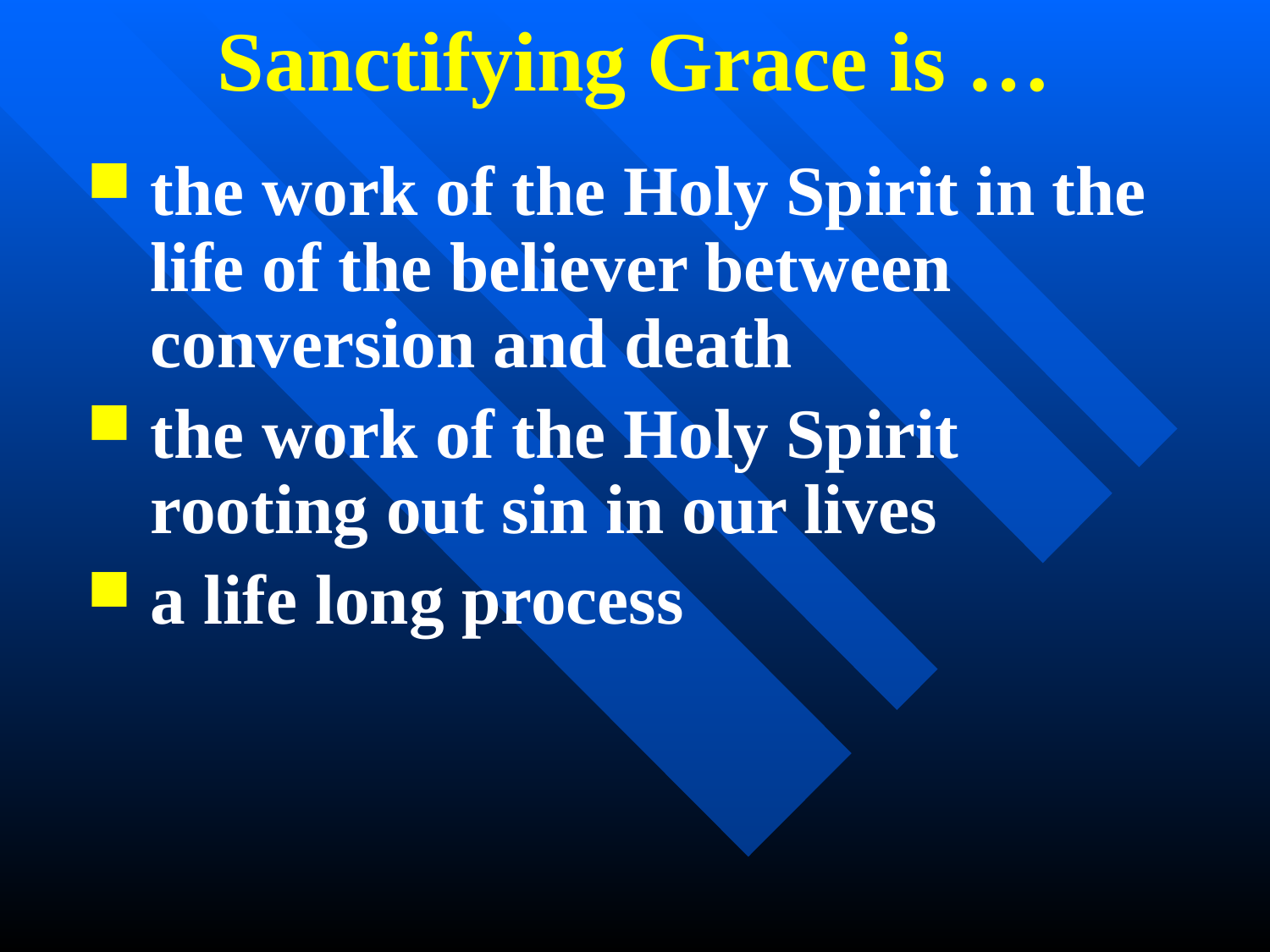

Sanctifying Grace is …
the work of the Holy Spirit in the life of the believer between conversion and death
the work of the Holy Spirit rooting out sin in our lives
a life long process